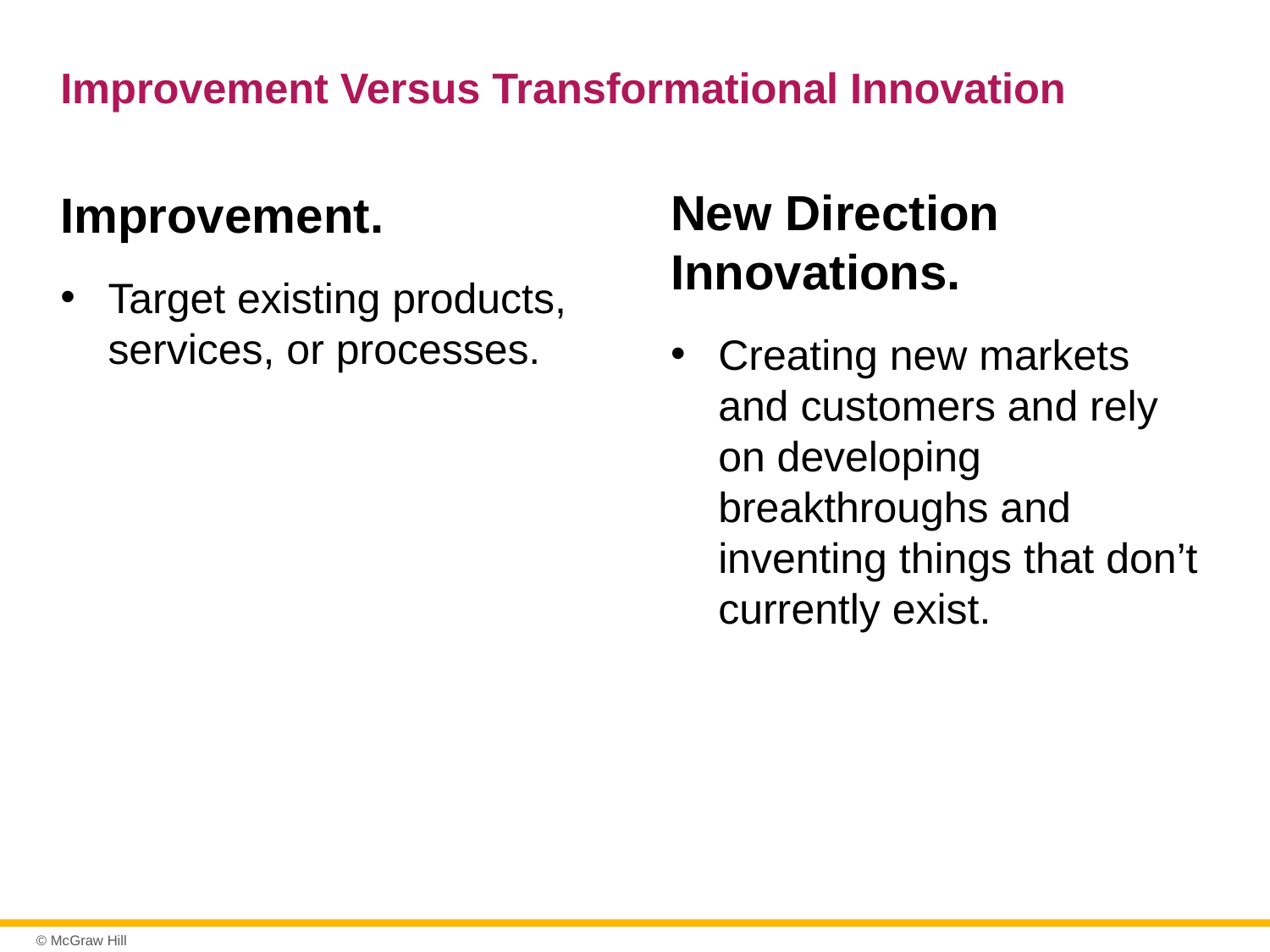

# Improvement Versus Transformational Innovation
New Direction Innovations.
Creating new markets and customers and rely on developing breakthroughs and inventing things that don’t currently exist.

Improvement.
Target existing products, services, or processes.